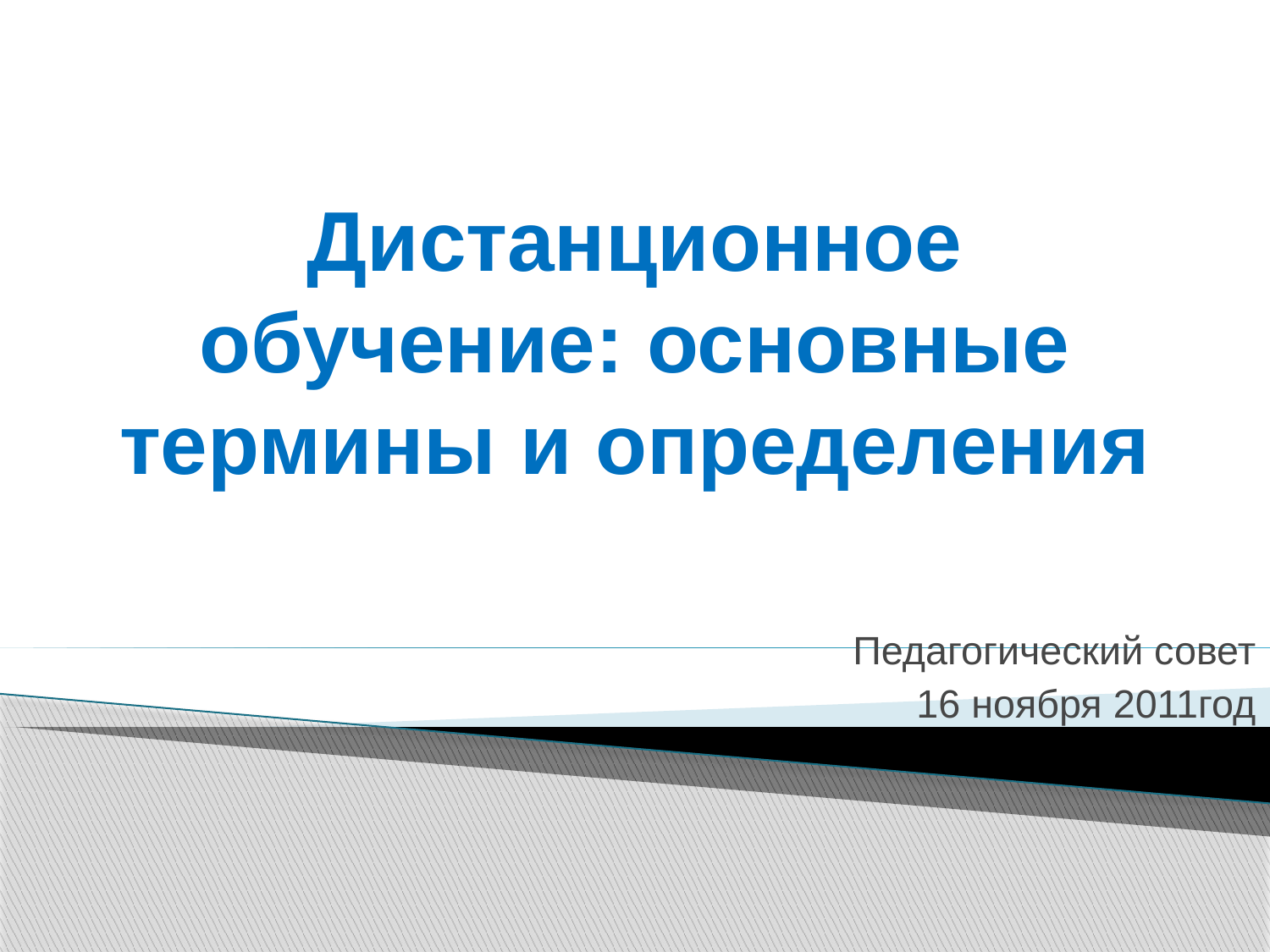

# Дистанционное обучение: основные термины и определения

Педагогический совет
16 ноября 2011год